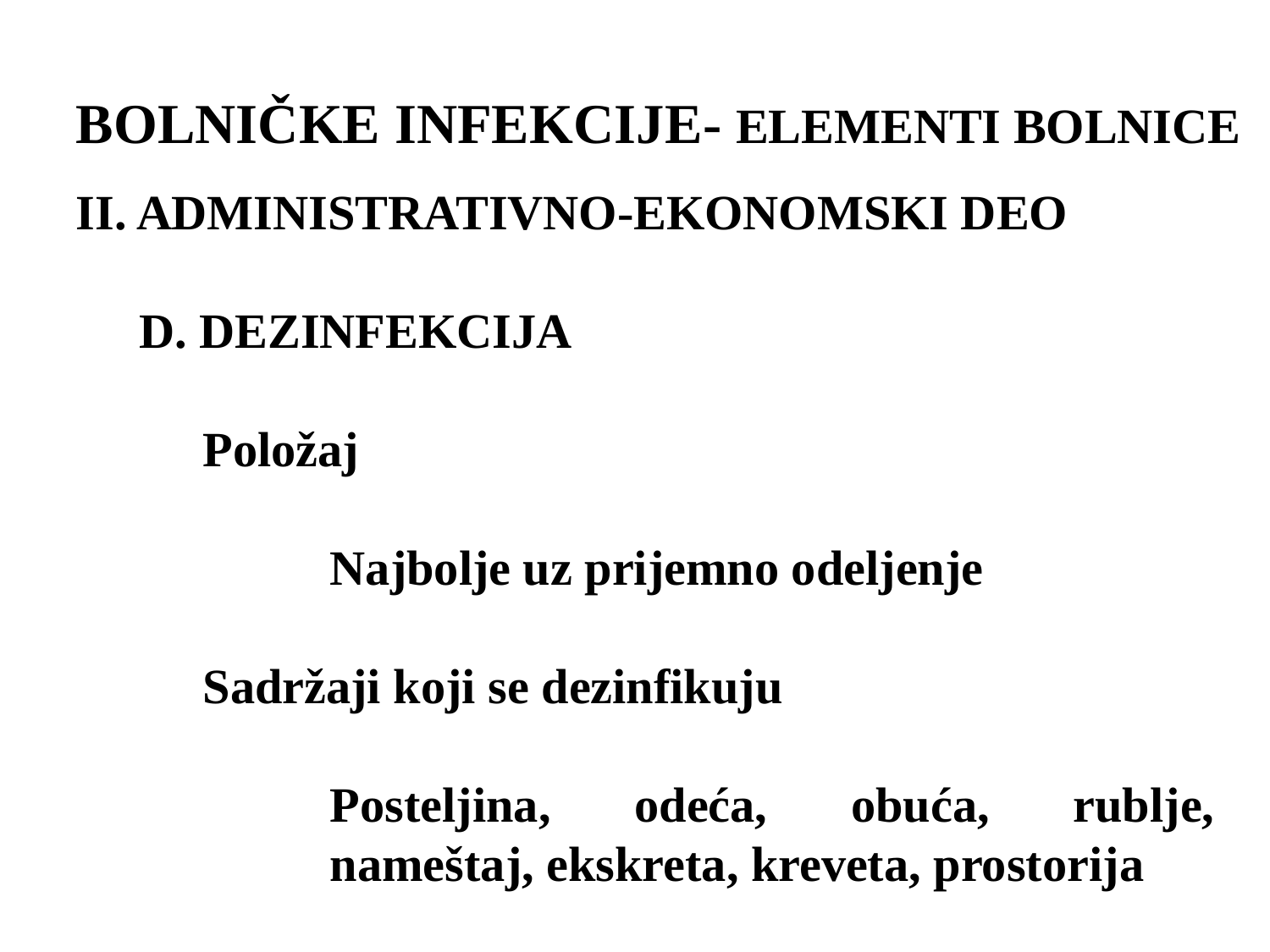

BOLNIČKE INFEKCIJE- ELEMENTI BOLNICE
II. ADMINISTRATIVNO-EKONOMSKI DEO

D. DEZINFEKCIJA

	Položaj

		Najbolje uz prijemno odeljenje

	Sadržaji koji se dezinfikuju

Posteljina, odeća, obuća, rublje, nameštaj, ekskreta, kreveta, prostorija